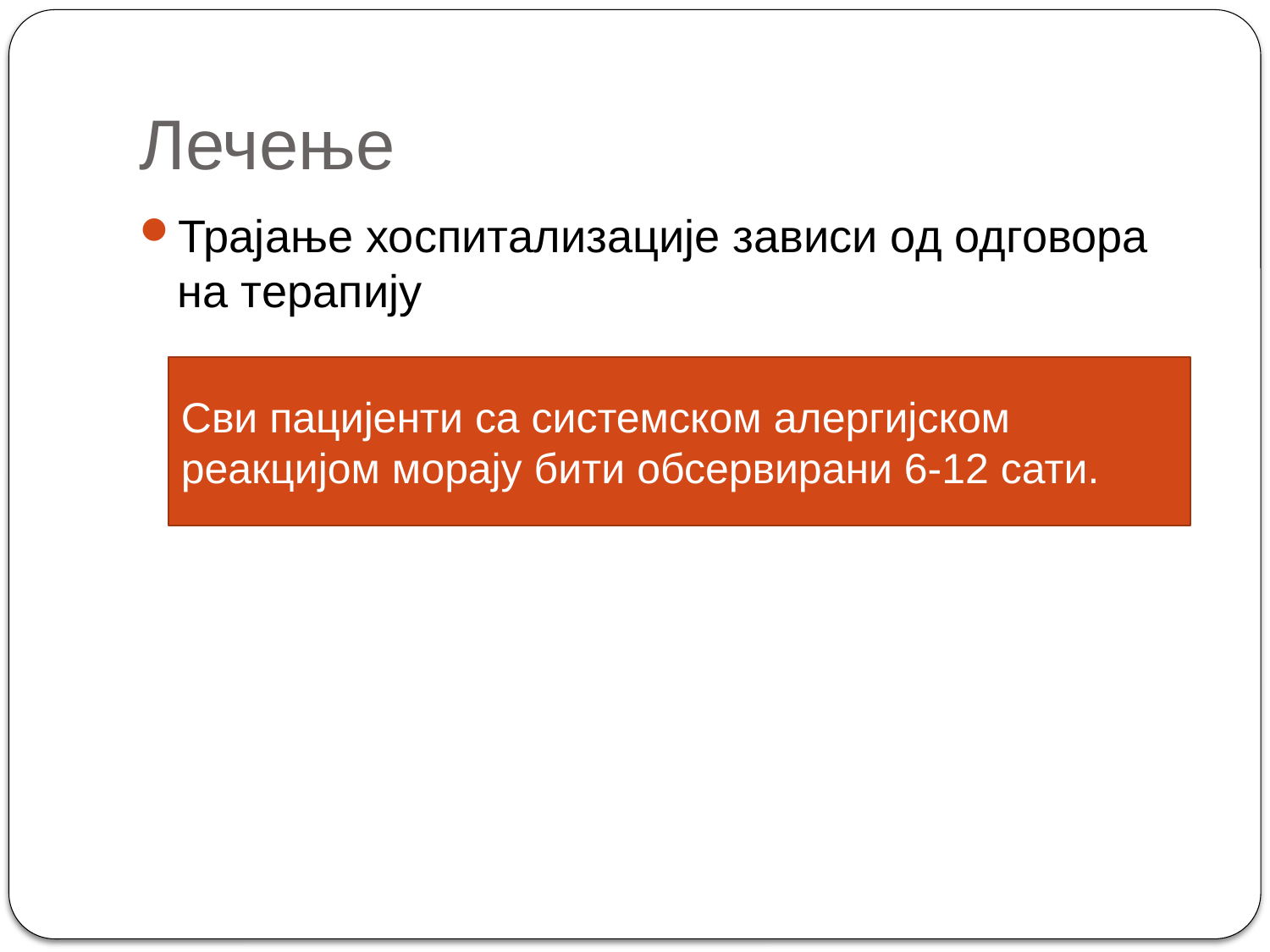

# Лечење
Трајање хоспитализације зависи од одговора на терапију
Сви пацијенти са системском алергијском реакцијом морају бити обсервирани 6-12 сати.